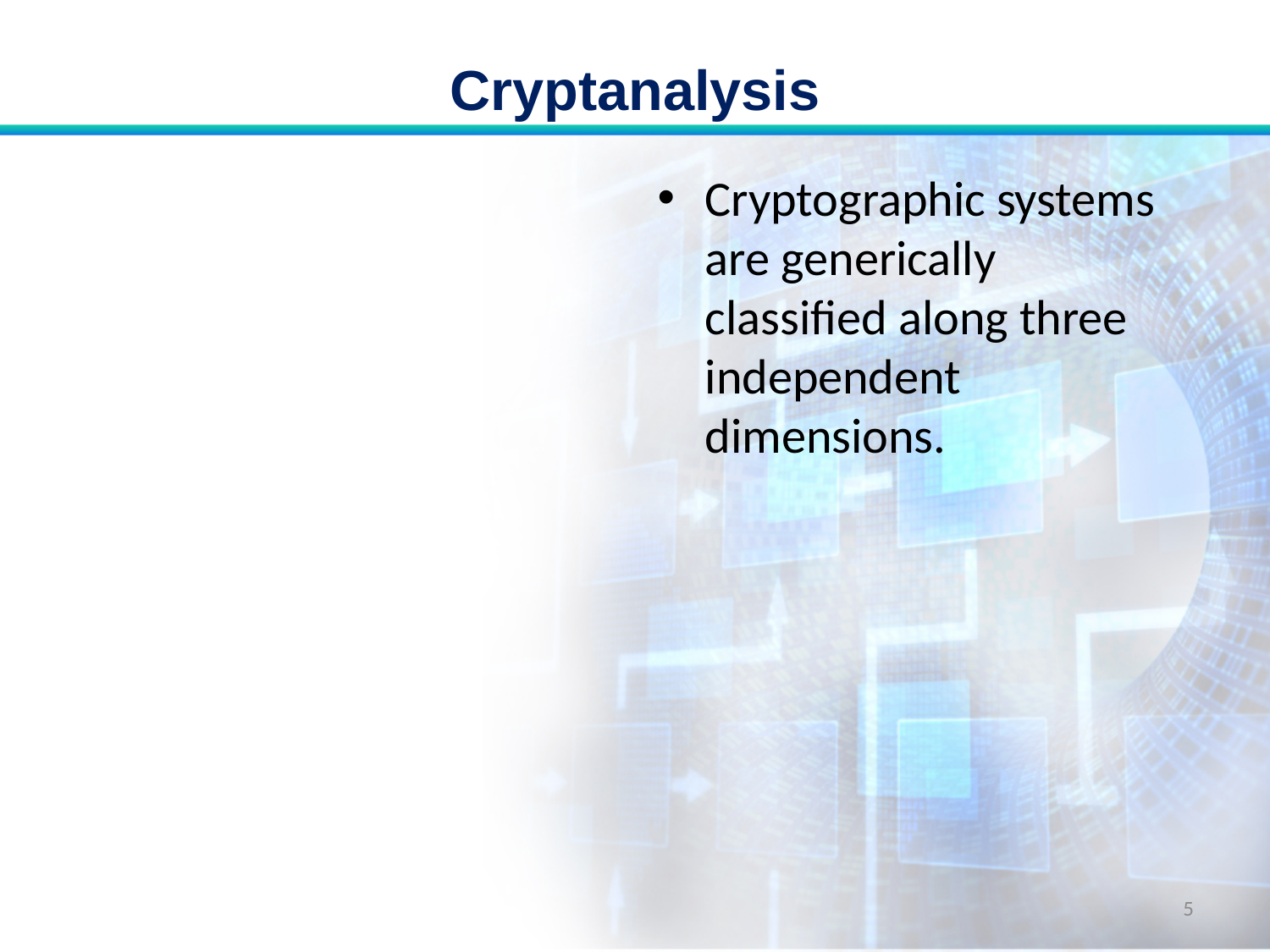

# Cryptanalysis
Cryptographic systems are generically classified along three independent dimensions.
5